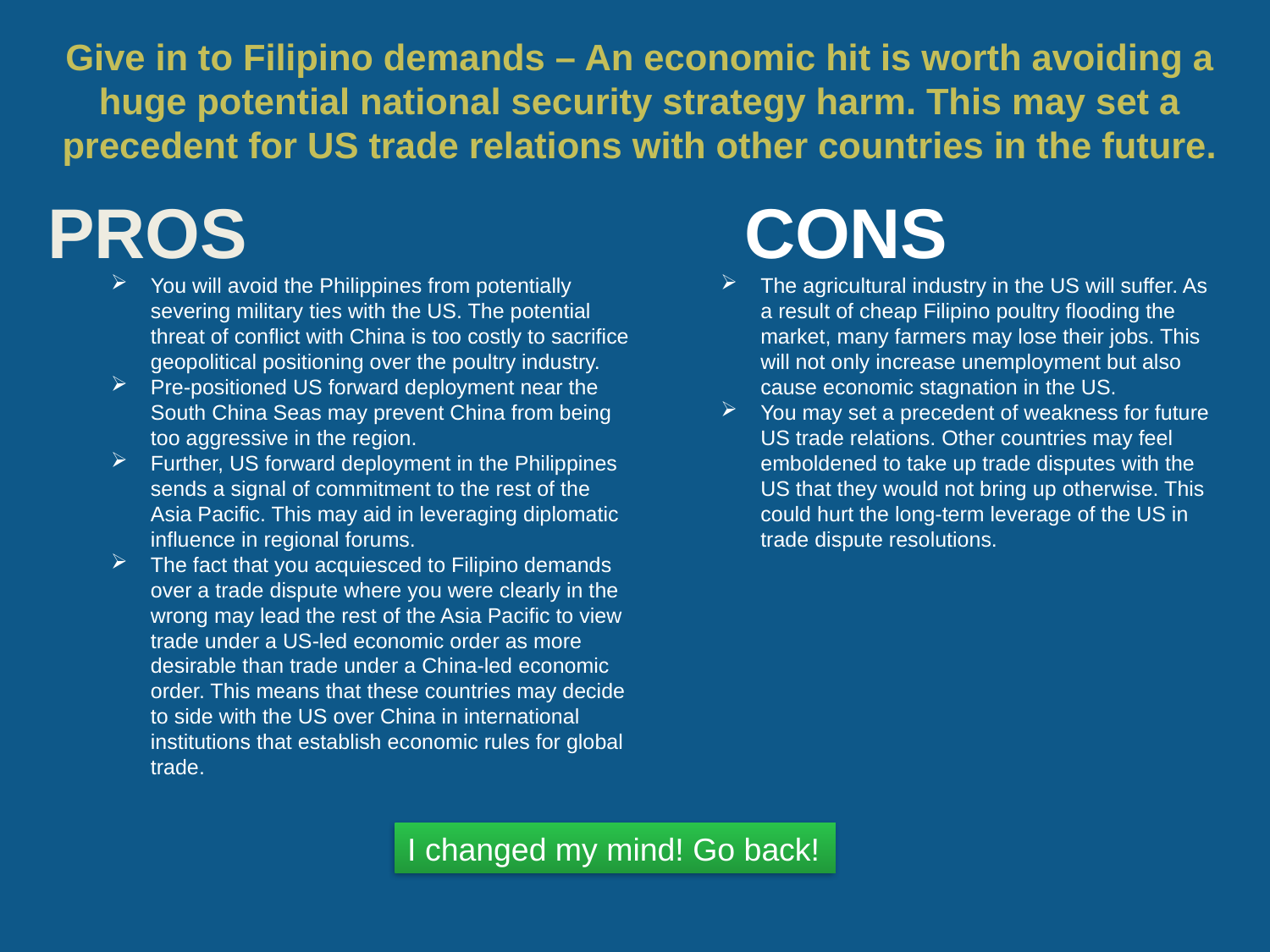

# Give in to Filipino demands – An economic hit is worth avoiding a huge potential national security strategy harm. This may set a precedent for US trade relations with other countries in the future.
You will avoid the Philippines from potentially severing military ties with the US. The potential threat of conflict with China is too costly to sacrifice geopolitical positioning over the poultry industry.
Pre-positioned US forward deployment near the South China Seas may prevent China from being too aggressive in the region.
Further, US forward deployment in the Philippines sends a signal of commitment to the rest of the Asia Pacific. This may aid in leveraging diplomatic influence in regional forums.
The fact that you acquiesced to Filipino demands over a trade dispute where you were clearly in the wrong may lead the rest of the Asia Pacific to view trade under a US-led economic order as more desirable than trade under a China-led economic order. This means that these countries may decide to side with the US over China in international institutions that establish economic rules for global trade.
The agricultural industry in the US will suffer. As a result of cheap Filipino poultry flooding the market, many farmers may lose their jobs. This will not only increase unemployment but also cause economic stagnation in the US.
You may set a precedent of weakness for future US trade relations. Other countries may feel emboldened to take up trade disputes with the US that they would not bring up otherwise. This could hurt the long-term leverage of the US in trade dispute resolutions.